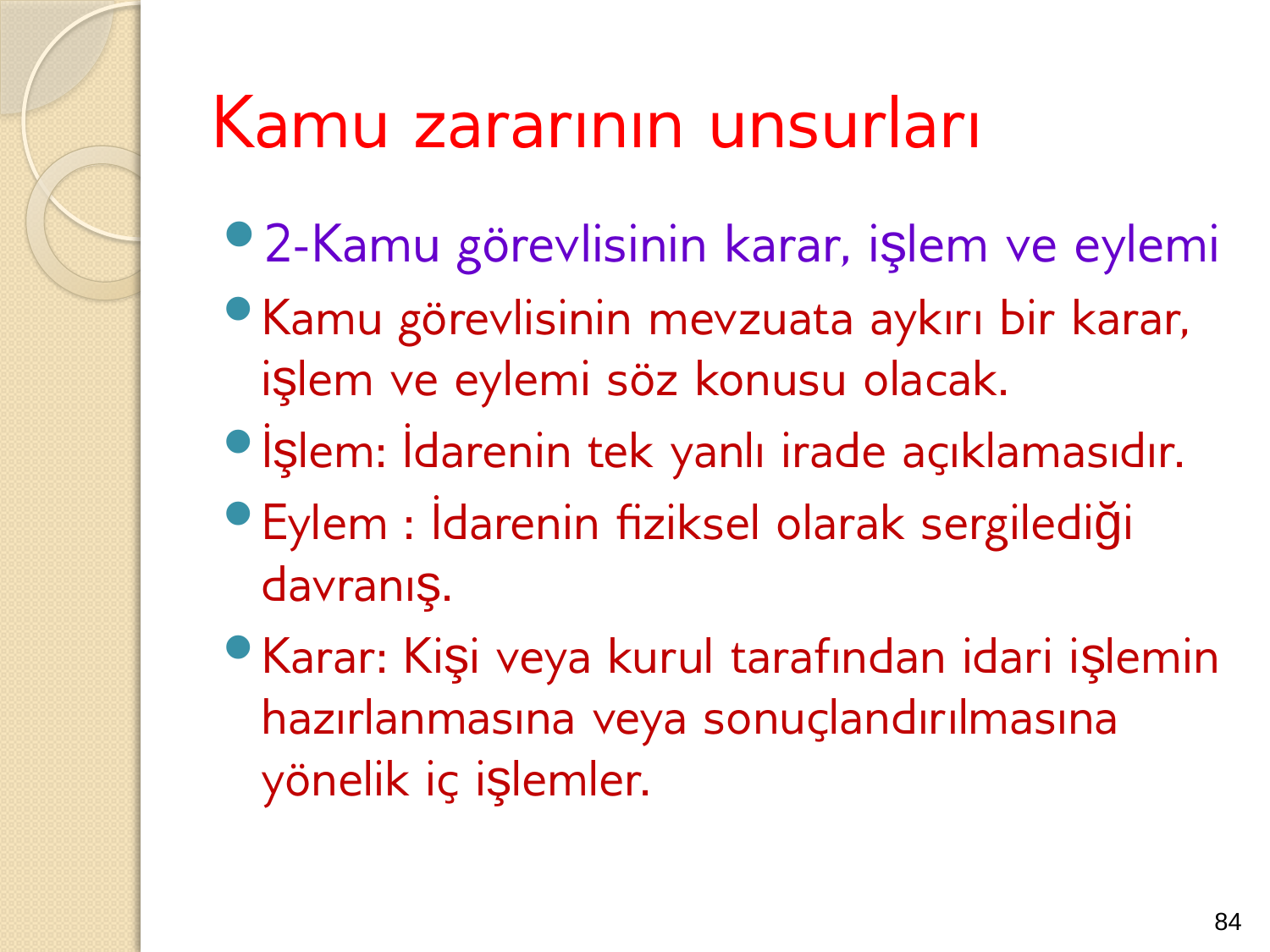

# Kamu zararının unsurları
2-Kamu görevlisinin karar, işlem ve eylemi
Kamu görevlisinin mevzuata aykırı bir karar, işlem ve eylemi söz konusu olacak.
İşlem: İdarenin tek yanlı irade açıklamasıdır.
Eylem : İdarenin fiziksel olarak sergilediği davranış.
Karar: Kişi veya kurul tarafından idari işlemin hazırlanmasına veya sonuçlandırılmasına yönelik iç işlemler.
84